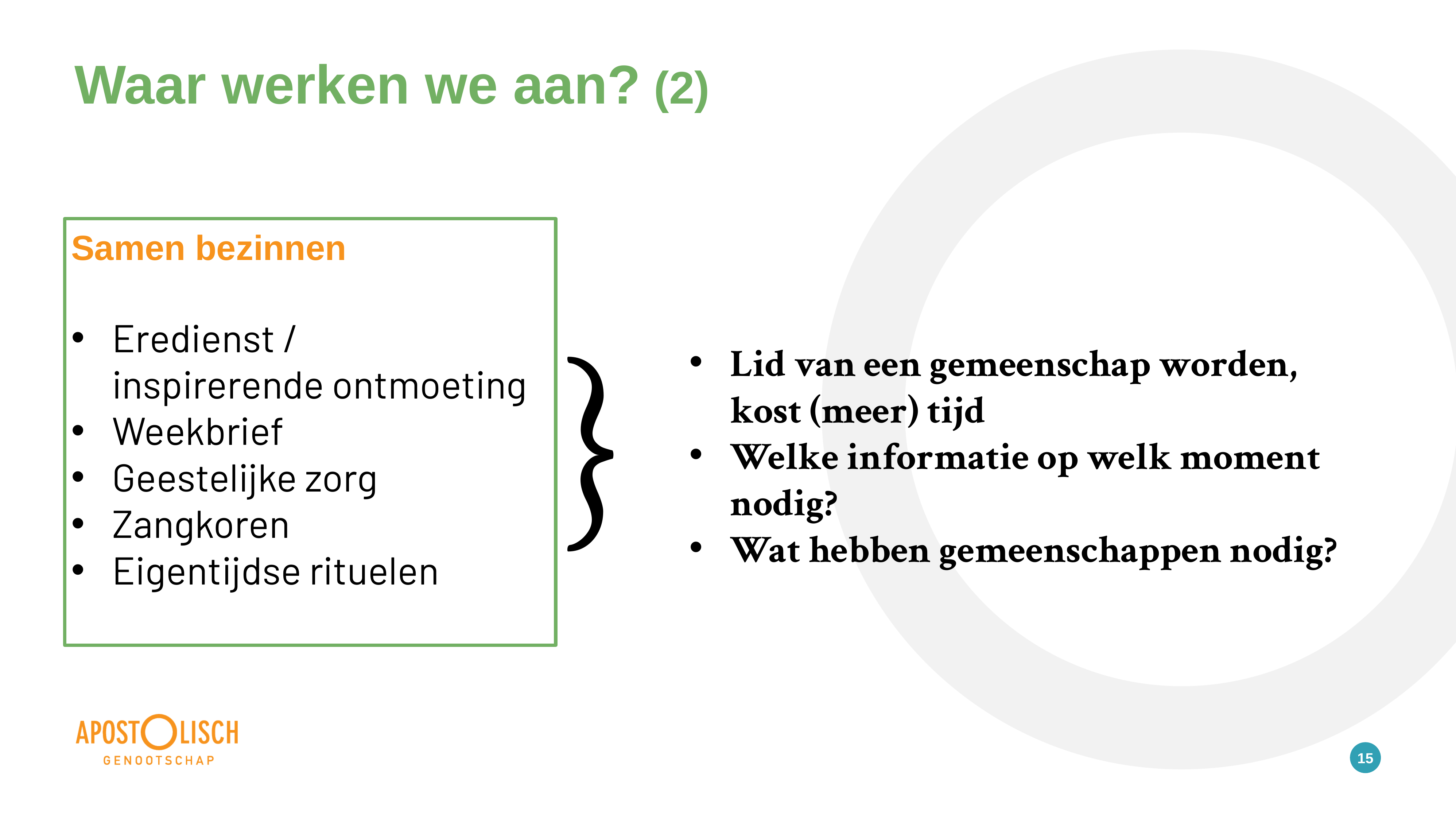

# Waar werken we aan? (2)
Samen bezinnen

Eredienst /
inspirerende ontmoeting
Weekbrief
Geestelijke zorg
Zangkoren
Eigentijdse rituelen

}
Lid van een gemeenschap worden, kost (meer) tijd
Welke informatie op welk moment nodig?
Wat hebben gemeenschappen nodig?
15